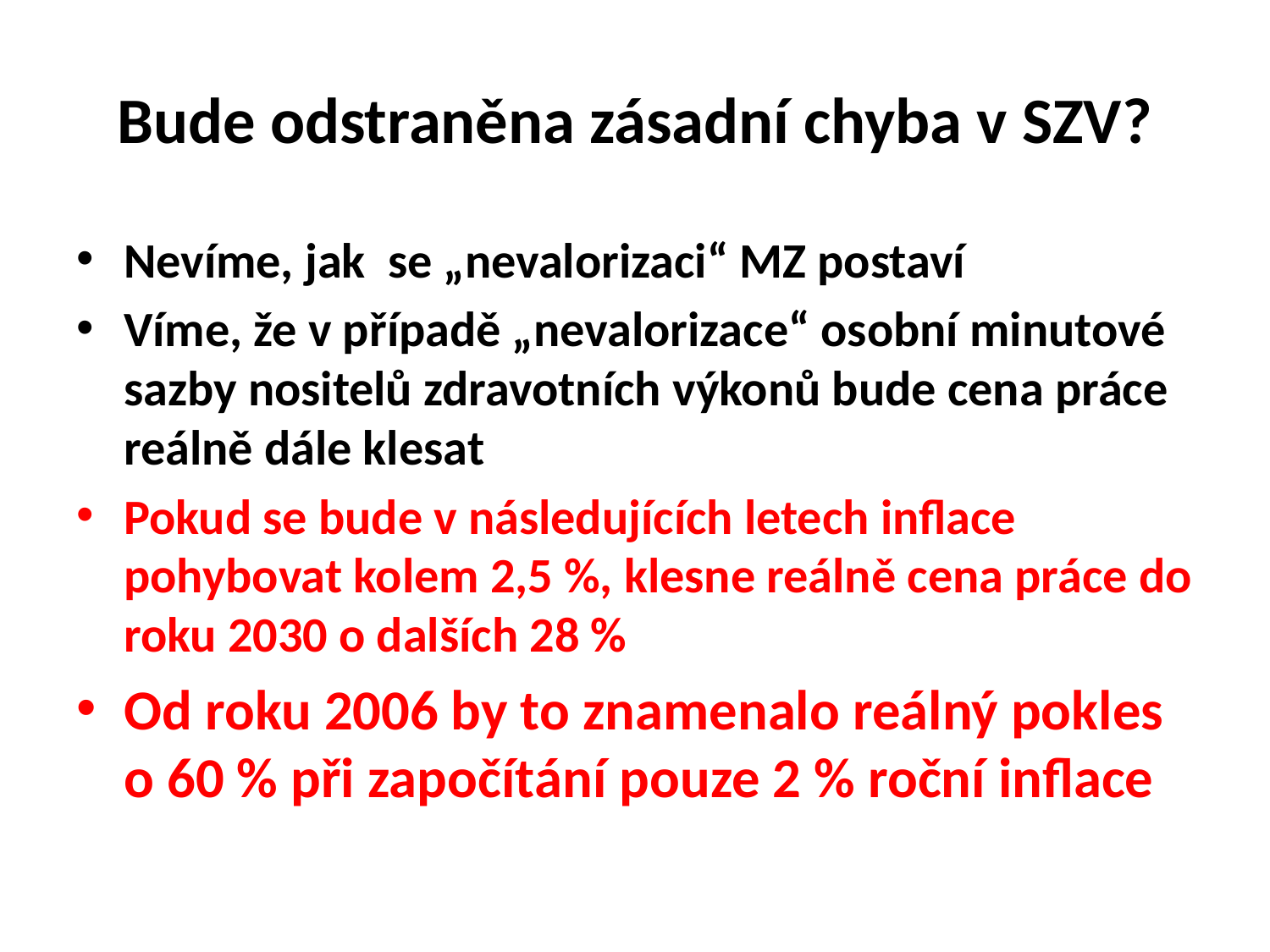

# Bude odstraněna zásadní chyba v SZV?
Nevíme, jak  se „nevalorizaci“ MZ postaví
Víme, že v případě „nevalorizace“ osobní minutové sazby nositelů zdravotních výkonů bude cena práce reálně dále klesat
Pokud se bude v následujících letech inflace pohybovat kolem 2,5 %, klesne reálně cena práce do roku 2030 o dalších 28 %
Od roku 2006 by to znamenalo reálný pokles o 60 % při započítání pouze 2 % roční inflace